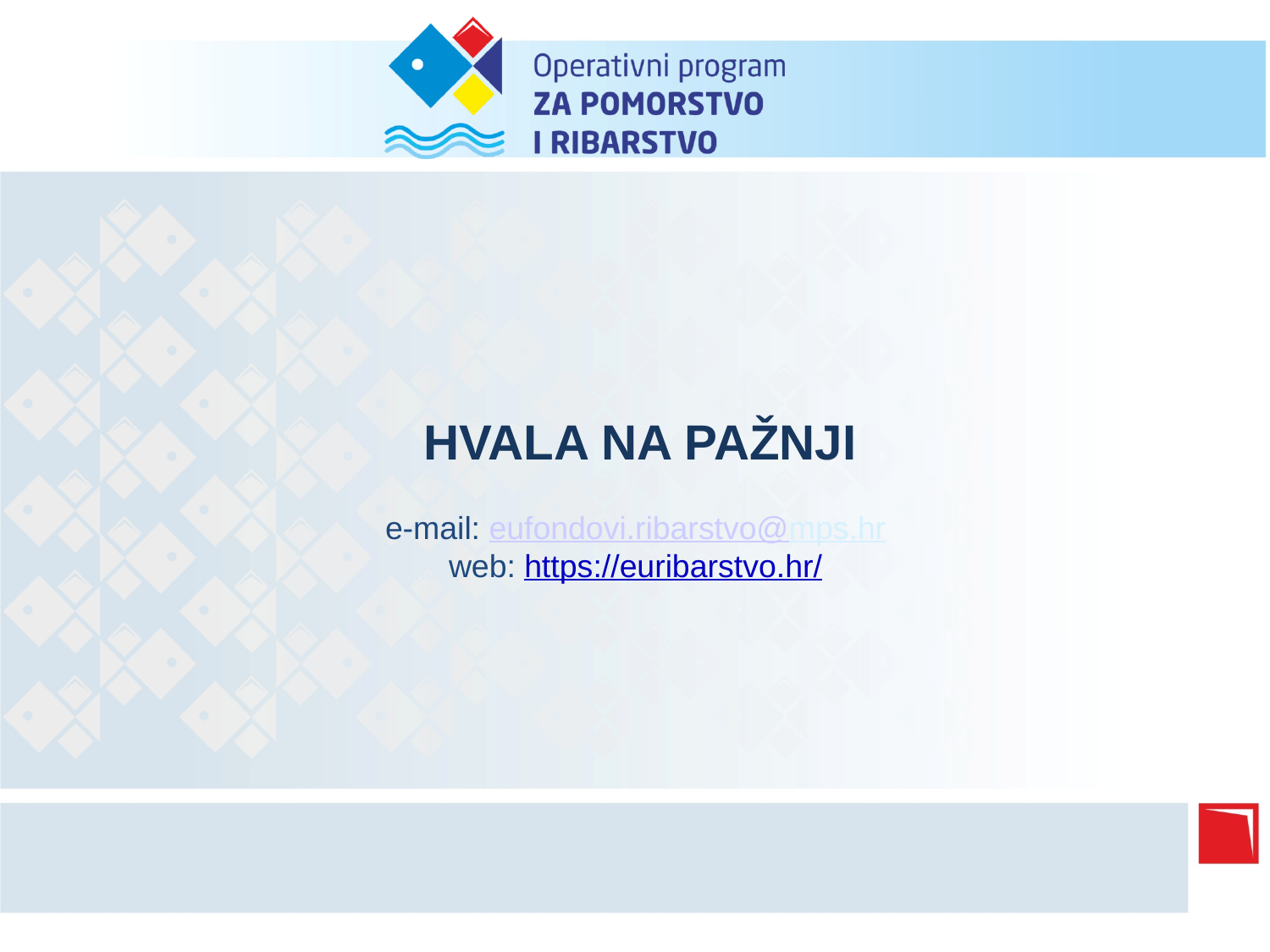

# HVALA NA PAŽNJI e-mail: eufondovi.ribarstvo@mps.hr web: https://euribarstvo.hr/